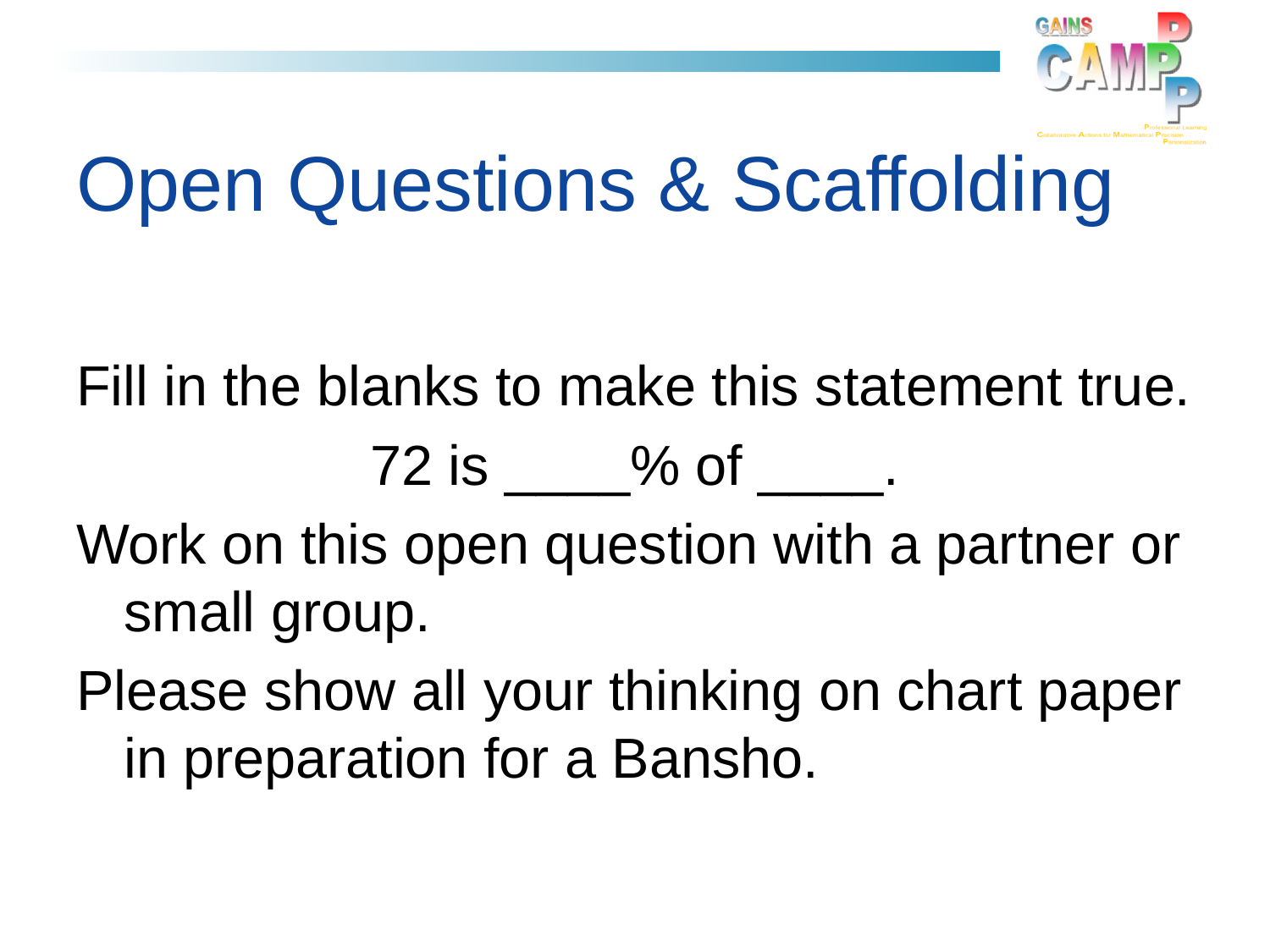

# Open Questions & Scaffolding

Fill in the blanks to make this statement true.
72 is ____% of ____.
Work on this open question with a partner or small group.
Please show all your thinking on chart paper in preparation for a Bansho.